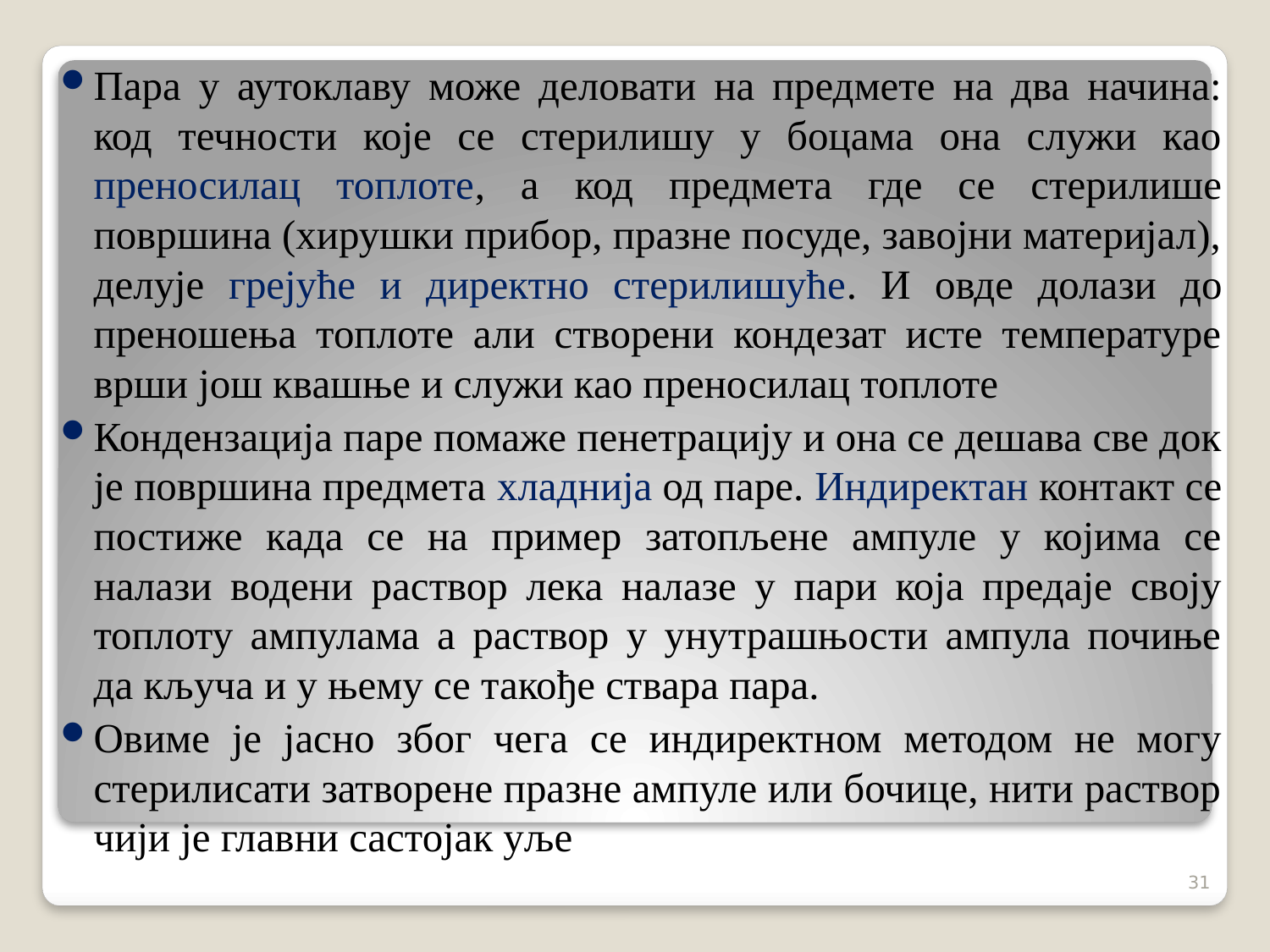

Пара у аутоклаву може деловати на предмете на два начина: код течности које се стерилишу у боцама она служи као преносилац топлоте, а код предмета где се стерилише површина (хирушки прибор, празне посуде, завојни материјал), делује грејуће и директно стерилишуће. И овде долази до преношења топлоте али створени кондезат исте температуре врши још квашње и служи као преносилац топлоте
Кондензација паре помаже пенетрацију и она се дешава све док је површина предмета хладнија од паре. Индиректан контакт се постиже када се на пример затопљене ампуле у којима се налази водени раствор лека налазе у пари која предаје своју топлоту ампулама а раствор у унутрашњости ампула почиње да кључа и у њему се такође ствара пара.
Овиме је јасно због чега се индиректном методом не могу стерилисати затворене празне ампуле или бочице, нити раствор чији је главни састојак уље

31